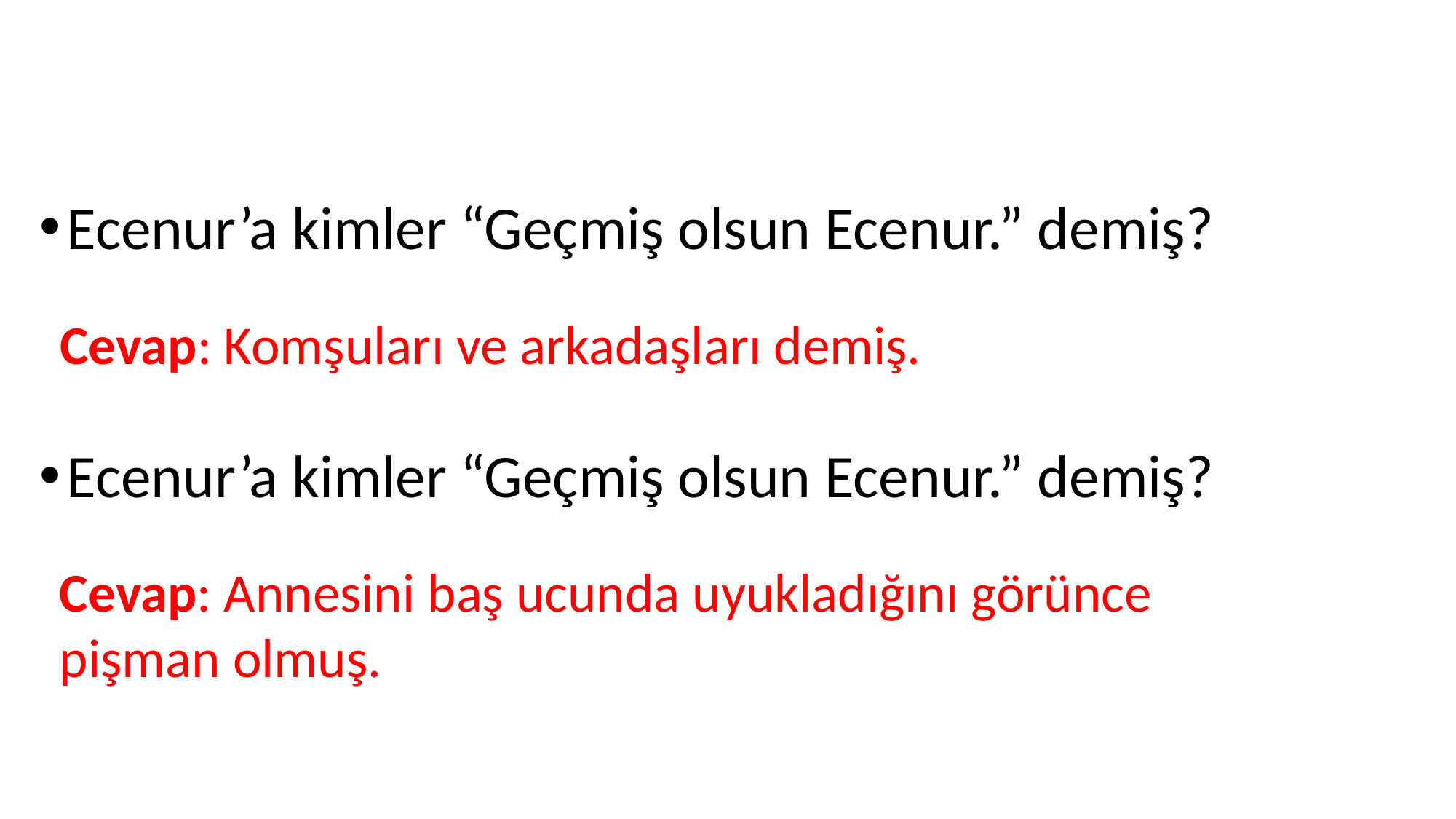

Ecenur’a kimler “Geçmiş olsun Ecenur.” demiş?
Cevap: Komşuları ve arkadaşları demiş.
Ecenur’a kimler “Geçmiş olsun Ecenur.” demiş?
Cevap: Annesini baş ucunda uyukladığını görünce pişman olmuş.